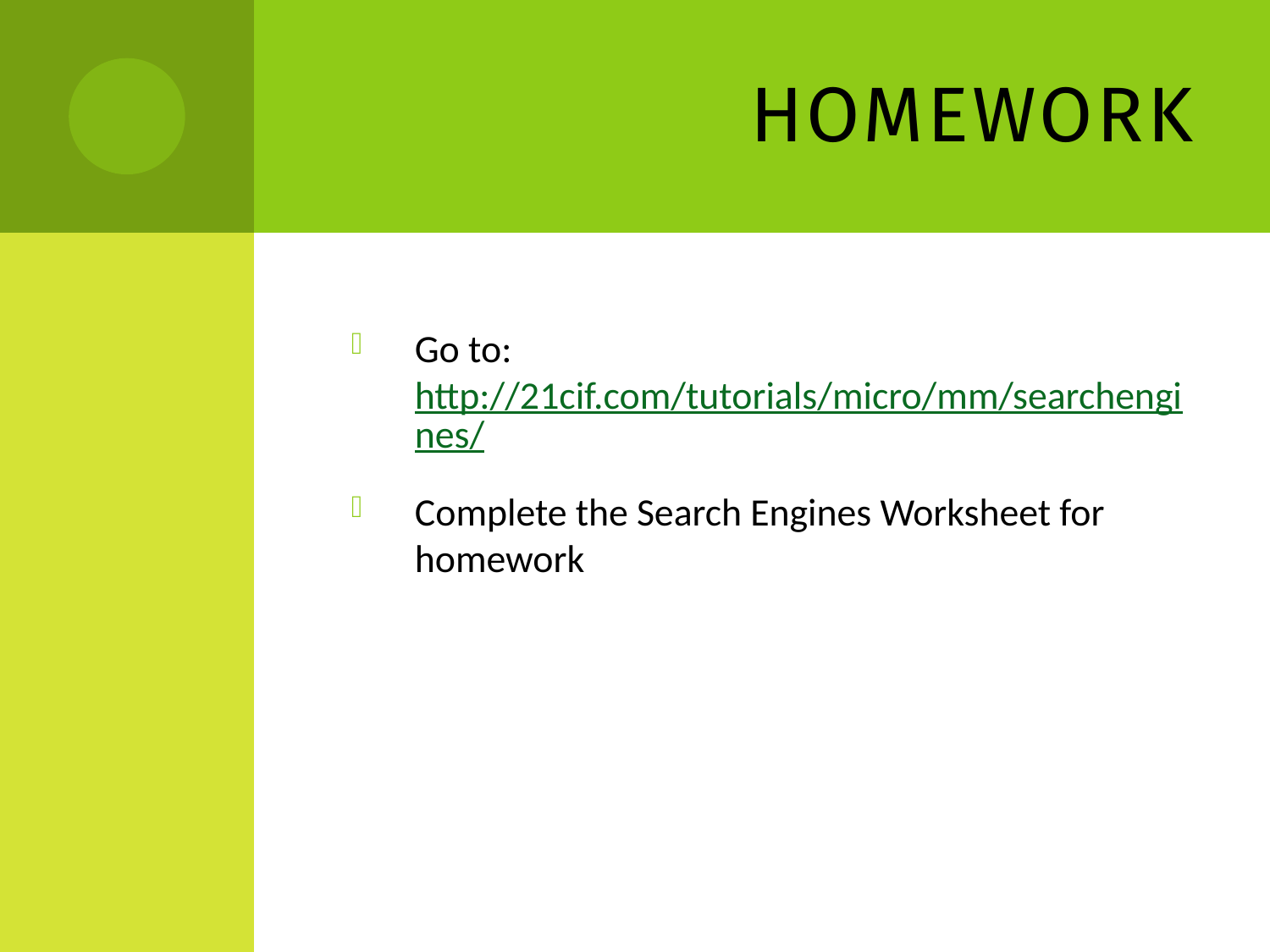

# Homework
Go to: http://21cif.com/tutorials/micro/mm/searchengines/
Complete the Search Engines Worksheet for homework